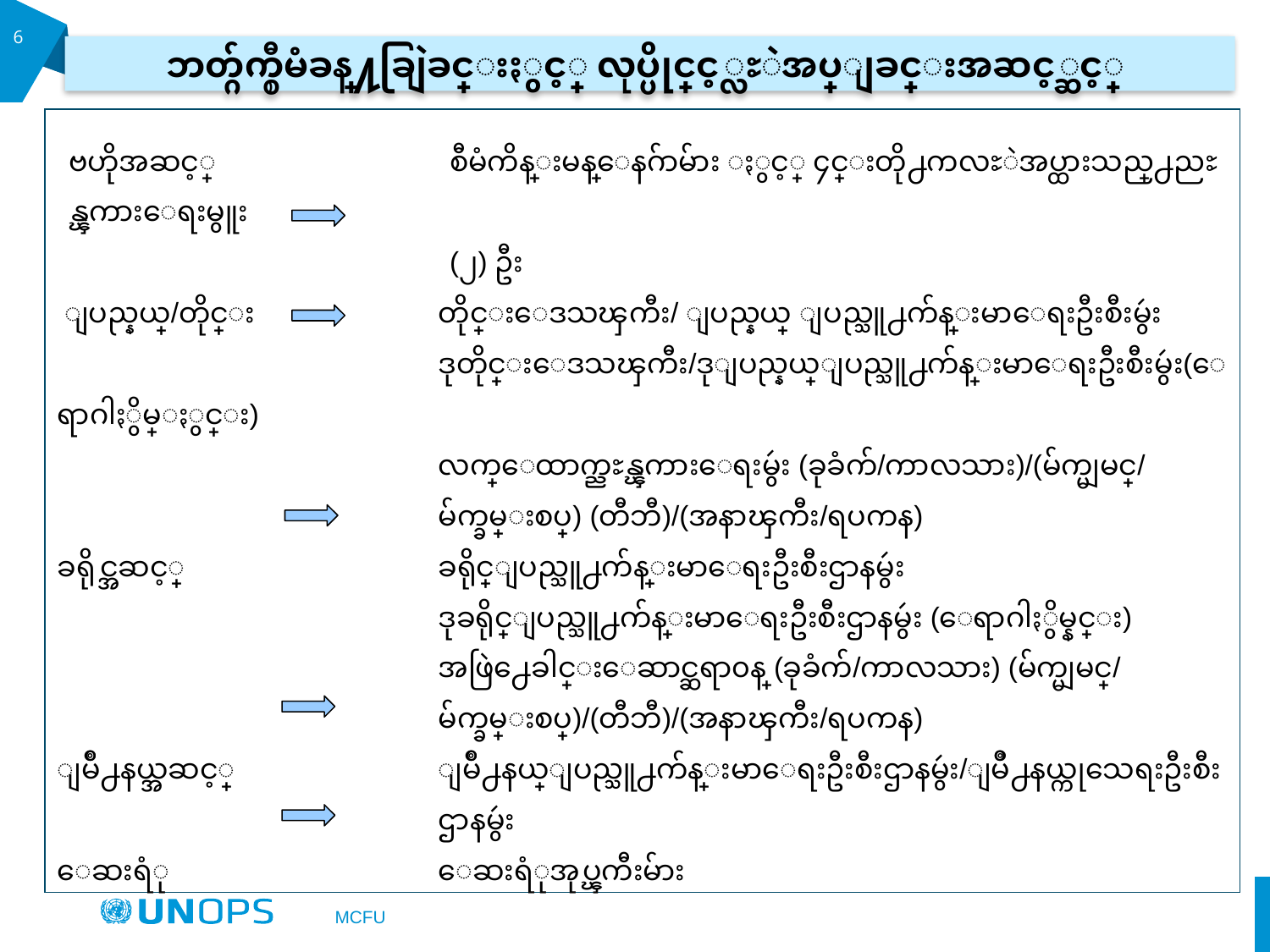

6
ဘတ္ဂ်က္စီမံခန္႔ချြဲခင္းႏွင့္ လုပ္ပိုင္ခြင့္လႊဲအပ္ျခင္းအဆင့္ဆင့္

ဗဟိုအဆင့္		စီမံကိန္းမန္ေနဂ်ာမ်ား ႏွင့္ ၄င္းတို႕ကလႊဲအပ္ထားသည္႕ညႊန္ၾကားေရးမွူး
			(၂) ဦး
 ျပည္နယ္/တိုင္း 	 	တိုင္းေဒသၾကီး/ ျပည္နယ္ ျပည္သူ႕က်န္းမာေရးဦးစီးမွဴး
			ဒုတိုင္းေဒသၾကီး/ဒုျပည္နယ္ျပည္သူ႕က်န္းမာေရးဦးစီးမွဴး(ေရာဂါႏွိမ္ႏွင္း)
			လက္ေထာက္ညႊန္ၾကားေရးမွဴး (ခုခံက်/ကာလသား)/(မ်က္မျမင္/				မ်က္ခမ္းစပ္) (တီဘီ)/(အနာၾကီး/ရပကန)
ခရိုင္အဆင့္		ခရိုင္ျပည္သူ႕က်န္းမာေရးဦးစီးဌာနမွဴး
			ဒုခရိုင္ျပည္သူ႕က်န္းမာေရးဦးစီးဌာနမွဴး (ေရာဂါႏွိမ္နင္း)
			အဖြဲ႕ေခါင္းေဆာင္ဆရာ၀န္ (ခုခံက်/ကာလသား) (မ်က္မျမင္/ 				မ်က္ခမ္းစပ္)/(တီဘီ)/(အနာၾကီး/ရပကန)
ျမိဳ႕နယ္အဆင့္		ျမိဳ႕နယ္ျပည္သူ႕က်န္းမာေရးဦးစီးဌာနမွဴး/ျမိဳ႕နယ္ကုသေရးဦးစီး
			ဌာနမွဴး
ေဆးရံု               		ေဆးရံုအုပ္ၾကီးမ်ား

MCFU